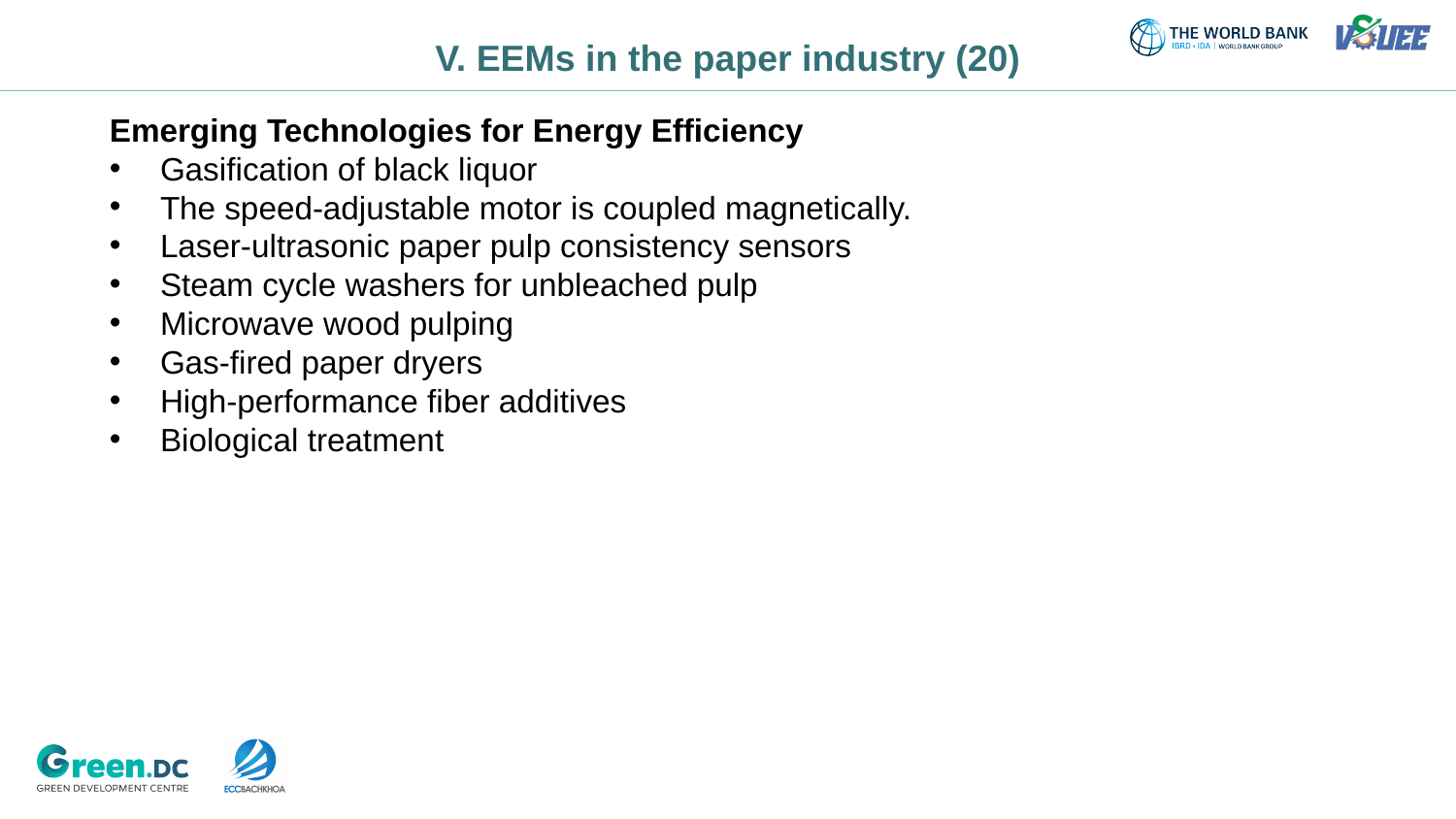

# V. EEMs in the paper industry (20)
Emerging Technologies for Energy Efficiency
Gasification of black liquor
The speed-adjustable motor is coupled magnetically.
Laser-ultrasonic paper pulp consistency sensors
Steam cycle washers for unbleached pulp
Microwave wood pulping
Gas-fired paper dryers
High-performance fiber additives
Biological treatment